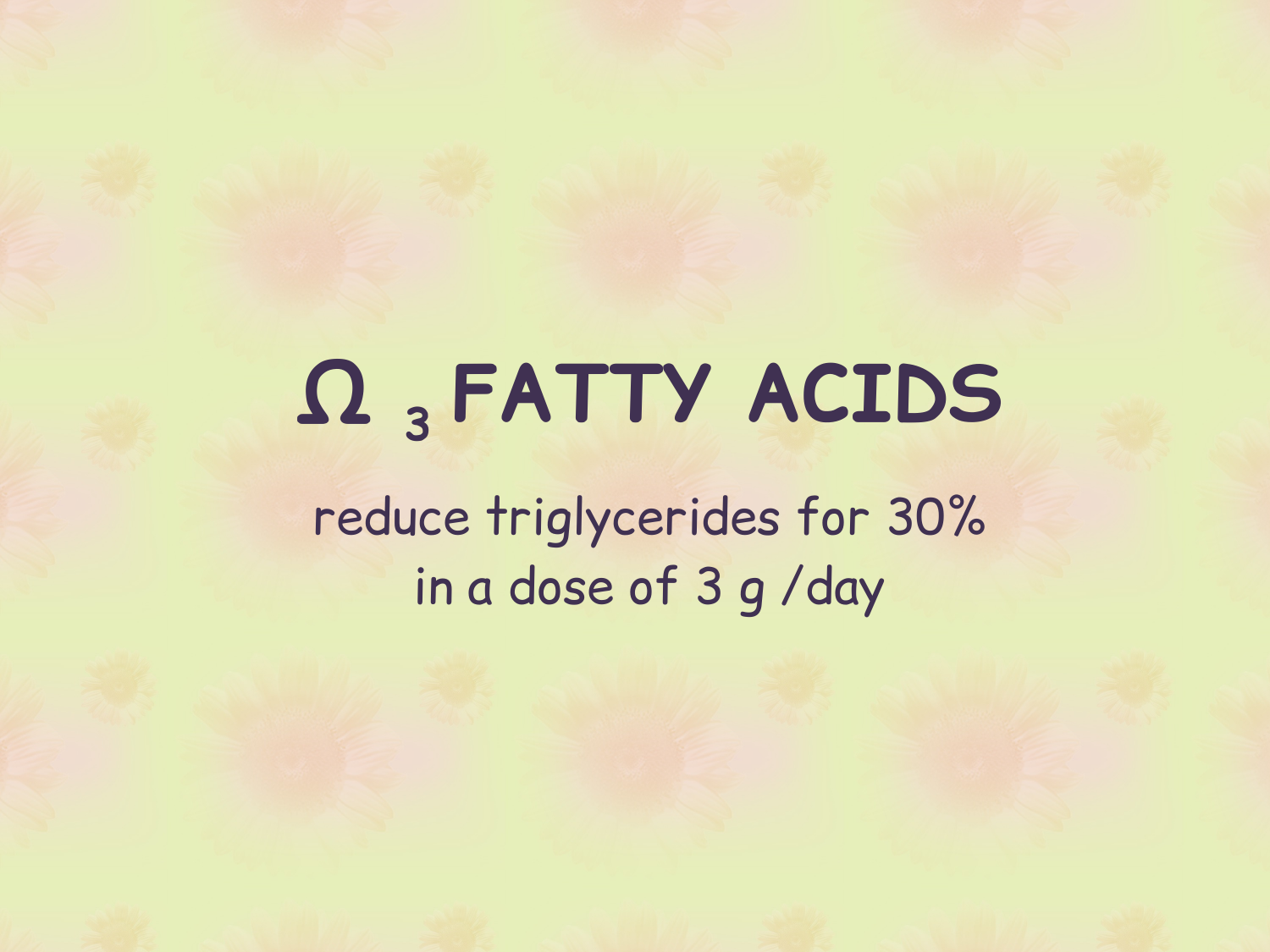

Ω 3 FATTY ACIDS

reduce triglycerides for 30%
in a dose of 3 g /day